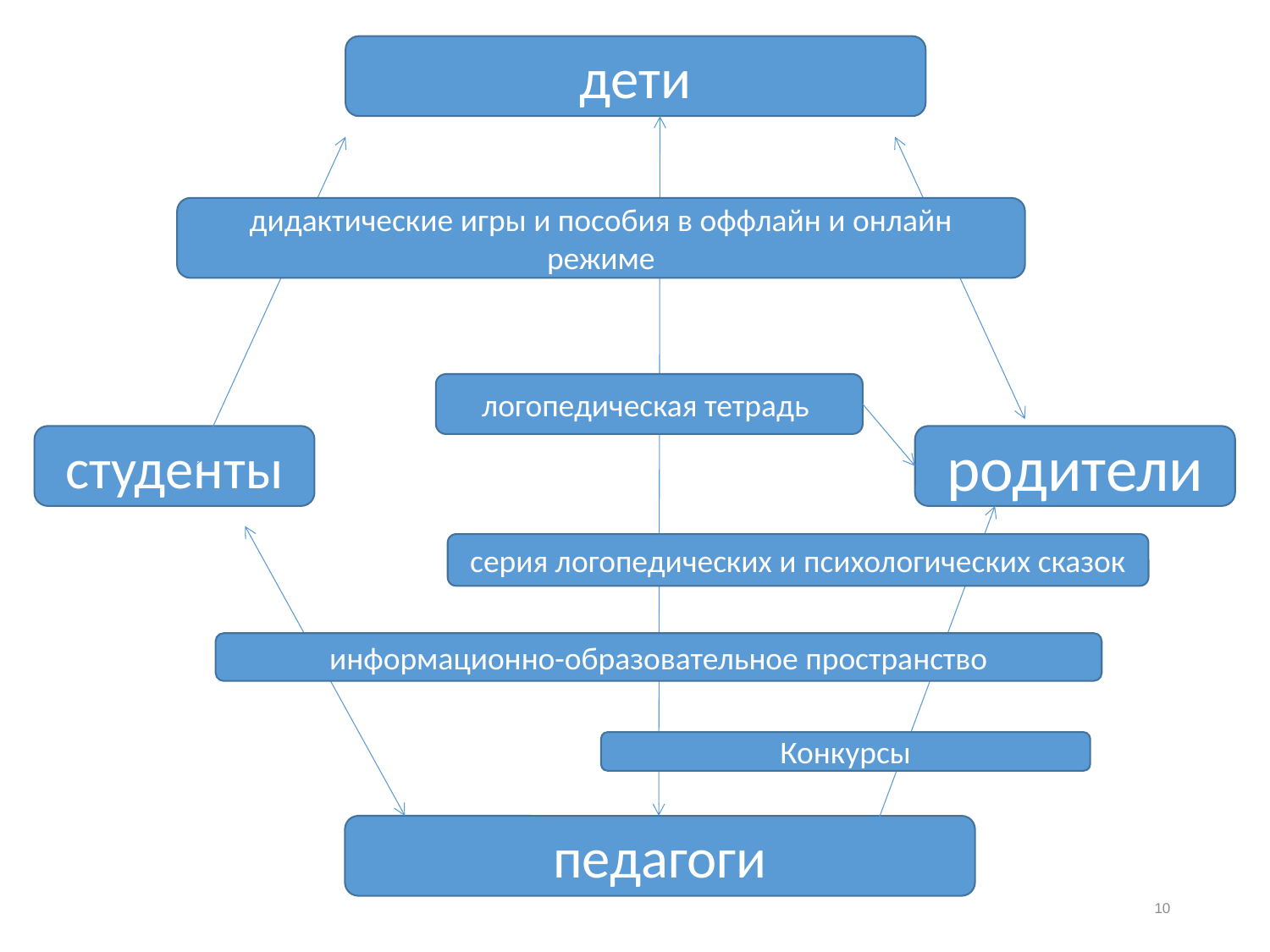

дети
дидактические игры и пособия в оффлайн и онлайн режиме
логопедическая тетрадь
студенты
родители
серия логопедических и психологических сказок
информационно-образовательное пространство
Конкурсы
педагоги
10